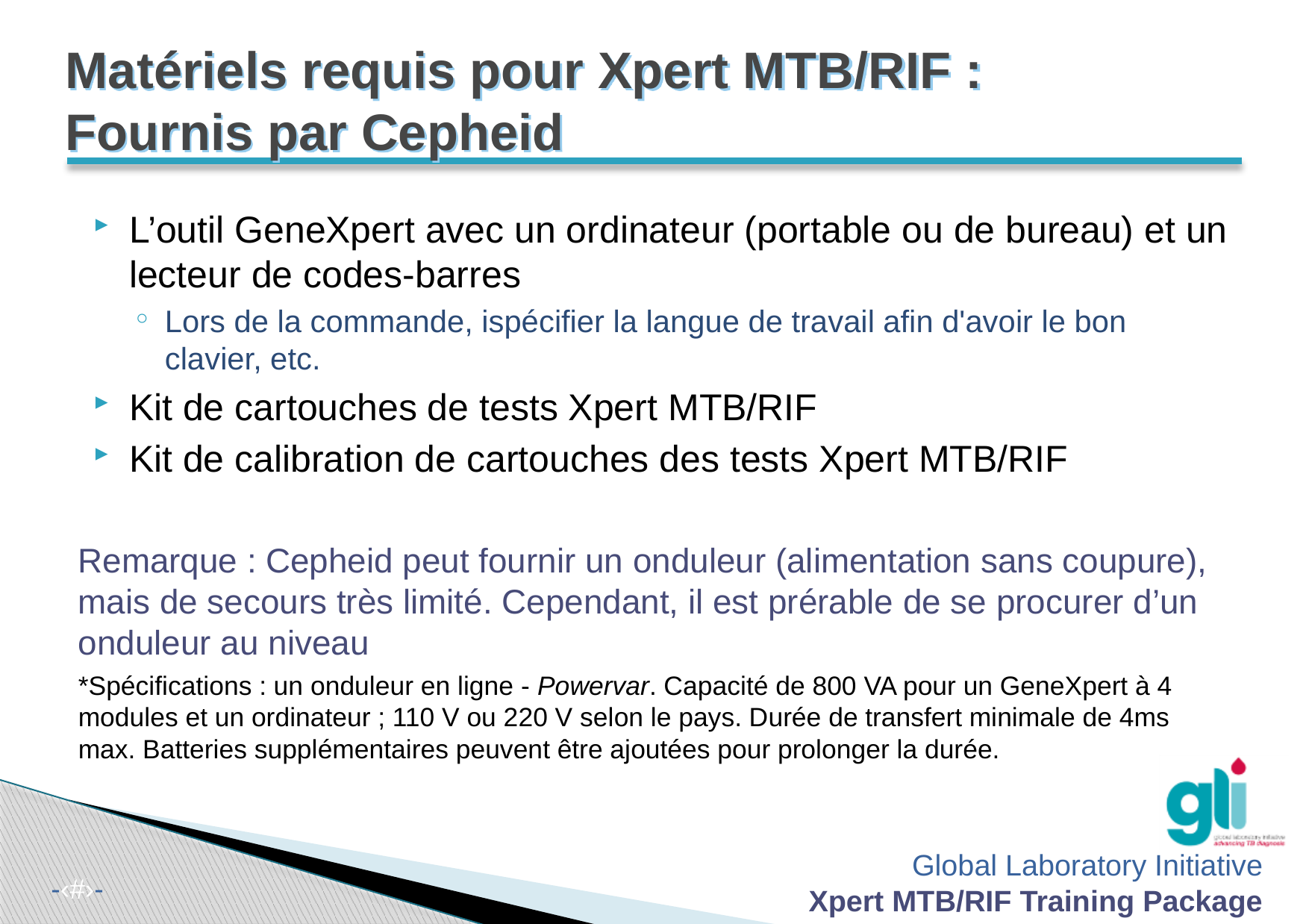

# Matériels requis pour Xpert MTB/RIF : Fournis par Cepheid
L’outil GeneXpert avec un ordinateur (portable ou de bureau) et un lecteur de codes-barres
Lors de la commande, ispécifier la langue de travail afin d'avoir le bon clavier, etc.
Kit de cartouches de tests Xpert MTB/RIF
Kit de calibration de cartouches des tests Xpert MTB/RIF

Remarque : Cepheid peut fournir un onduleur (alimentation sans coupure), mais de secours très limité. Cependant, il est prérable de se procurer d’un onduleur au niveau
*Spécifications : un onduleur en ligne - Powervar. Capacité de 800 VA pour un GeneXpert à 4 modules et un ordinateur ; 110 V ou 220 V selon le pays. Durée de transfert minimale de 4ms max. Batteries supplémentaires peuvent être ajoutées pour prolonger la durée.